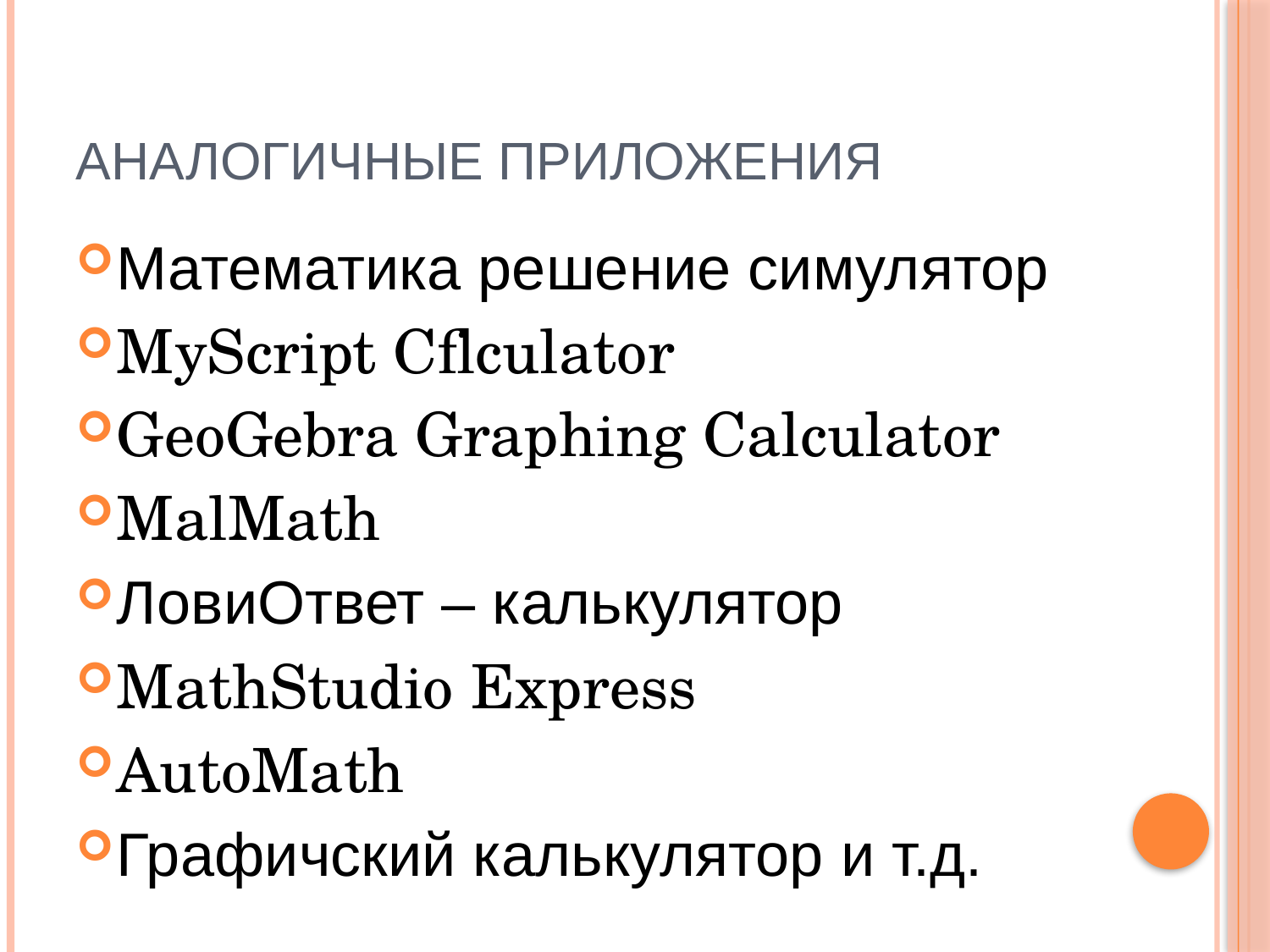

# Аналогичные приложения
Математика решение симулятор
MyScript Cflculator
GeoGebra Graphing Calculator
MalMath
ЛовиОтвет – калькулятор
MathStudio Express
AutoMath
Графичский калькулятор и т.д.